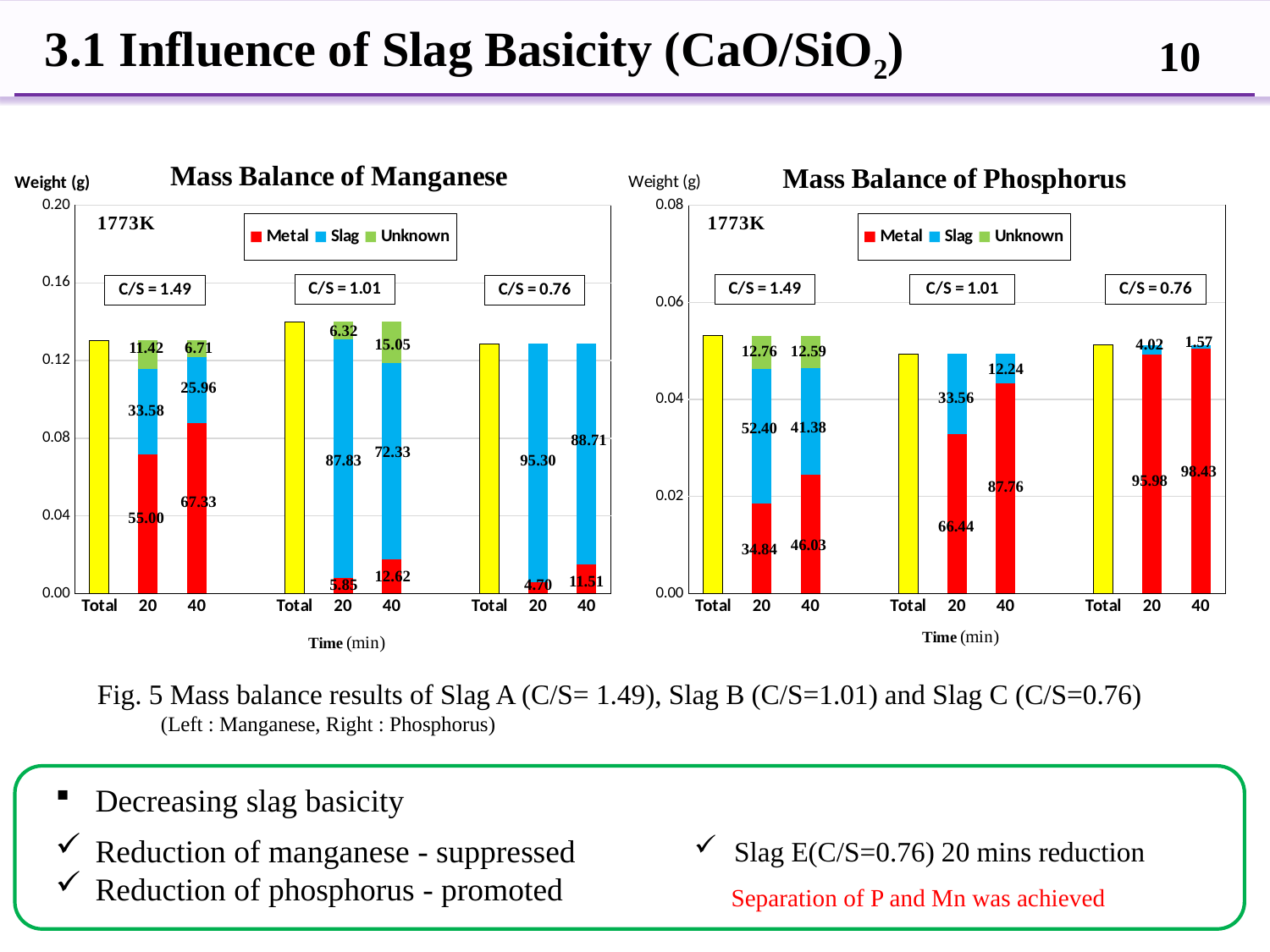

3.1 Influence of Slag Basicity (CaO/SiO2)
10

### Chart: Mass Balance of Manganese

| Category | Metal | Slag | Unknown |
|---|---|---|---|
| Total | 0.13042296499000902 | None | None |
| 20 | 0.07172813578381866 | 0.043801851582167275 | 0.014892977624023085 |
| 40 | 0.08781516409003641 | 0.03385733733207918 | 0.008750463567893434 |
|  | None | None | None |
| Total | 0.13995498389525068 | None | None |
| 20 | 0.008193667614594353 | 0.12291594385858706 | 0.008845372422069259 |
| 40 | 0.017664051688526635 | 0.10123203081457378 | 0.02105890139215026 |
|  | None | None | None |
| Total | 0.12867409421735698 | None | None |
| 20 | 0.006047484351640117 | 0.12262660986571687 | 0.0 |
| 40 | 0.014810904966510621 | 0.11414789670126446 | 0.0 |

### Chart: Mass Balance of Phosphorus

| Category | Metal | Slag | Unknown |
|---|---|---|---|
| Total | 0.05311366443450843 | None | None |
| 20 | 0.01850265695214836 | 0.02783283993288939 | 0.006778167549470679 |
| 40 | 0.024446413841752147 | 0.021978864209817726 | 0.006688386382938553 |
|  | None | None | None |
| Total | 0.04939159063955473 | None | None |
| 20 | 0.03281450566263553 | 0.016577084976919197 | 0.0 |
| 40 | 0.04334787997523977 | 0.006043710664314956 | 0.0 |
|  | None | None | None |
| Total | 0.05122493556956395 | None | None |
| 20 | 0.0491639678534779 | 0.0020609677160860454 | 0.0 |
| 40 | 0.05042060397750628 | 0.0008043315920576704 | 0.0 |
6.32

15.05

11.42
6.71
25.96
33.58
88.71
72.33
87.83
95.30
67.33
55.00
12.62
11.51
5.85
4.70
Fig. 5 Mass balance results of Slag A (C/S= 1.49), Slag B (C/S=1.01) and Slag C (C/S=0.76)
            (Left : Manganese, Right : Phosphorus)

Decreasing slag basicity

Reduction of manganese - suppressed
Reduction of phosphorus - promoted
Slag E(C/S=0.76) 20 mins reduction
      Separation of P and Mn was achieved